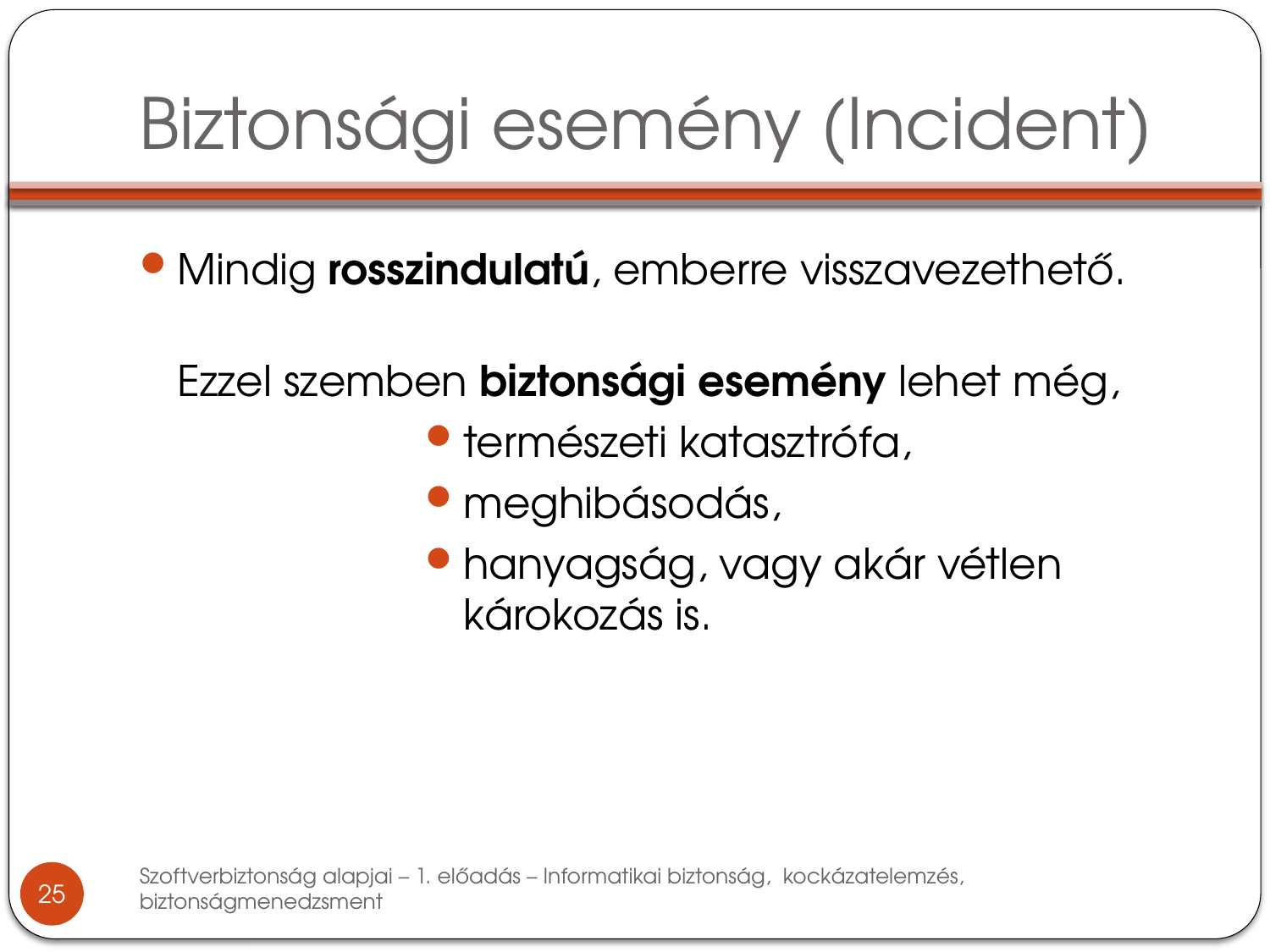

# Biztonsági esemény (Incident)
Mindig rosszindulatú, emberre visszavezethető.
Ezzel szemben biztonsági esemény lehet még,
természeti katasztrófa,
meghibásodás,
hanyagság, vagy akár vétlen károkozás is.
Szoftverbiztonság alapjai – 1. előadás – Informatikai biztonság,  kockázatelemzés, biztonságmenedzsment
25